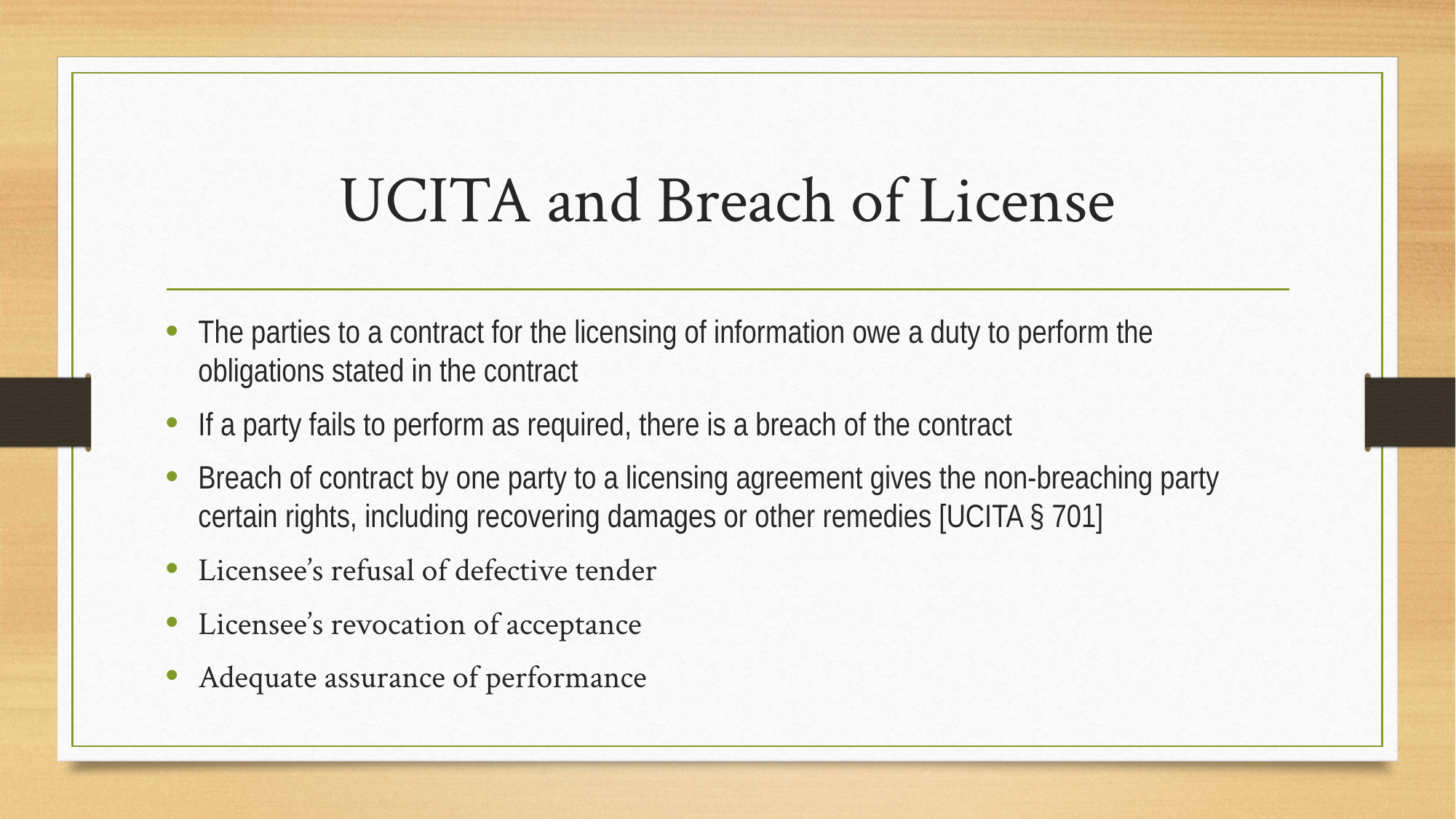

# UCITA and Breach of License
The parties to a contract for the licensing of information owe a duty to perform the obligations stated in the contract
If a party fails to perform as required, there is a breach of the contract
Breach of contract by one party to a licensing agreement gives the non-breaching party certain rights, including recovering damages or other remedies [UCITA § 701]
Licensee’s refusal of defective tender
Licensee’s revocation of acceptance
Adequate assurance of performance